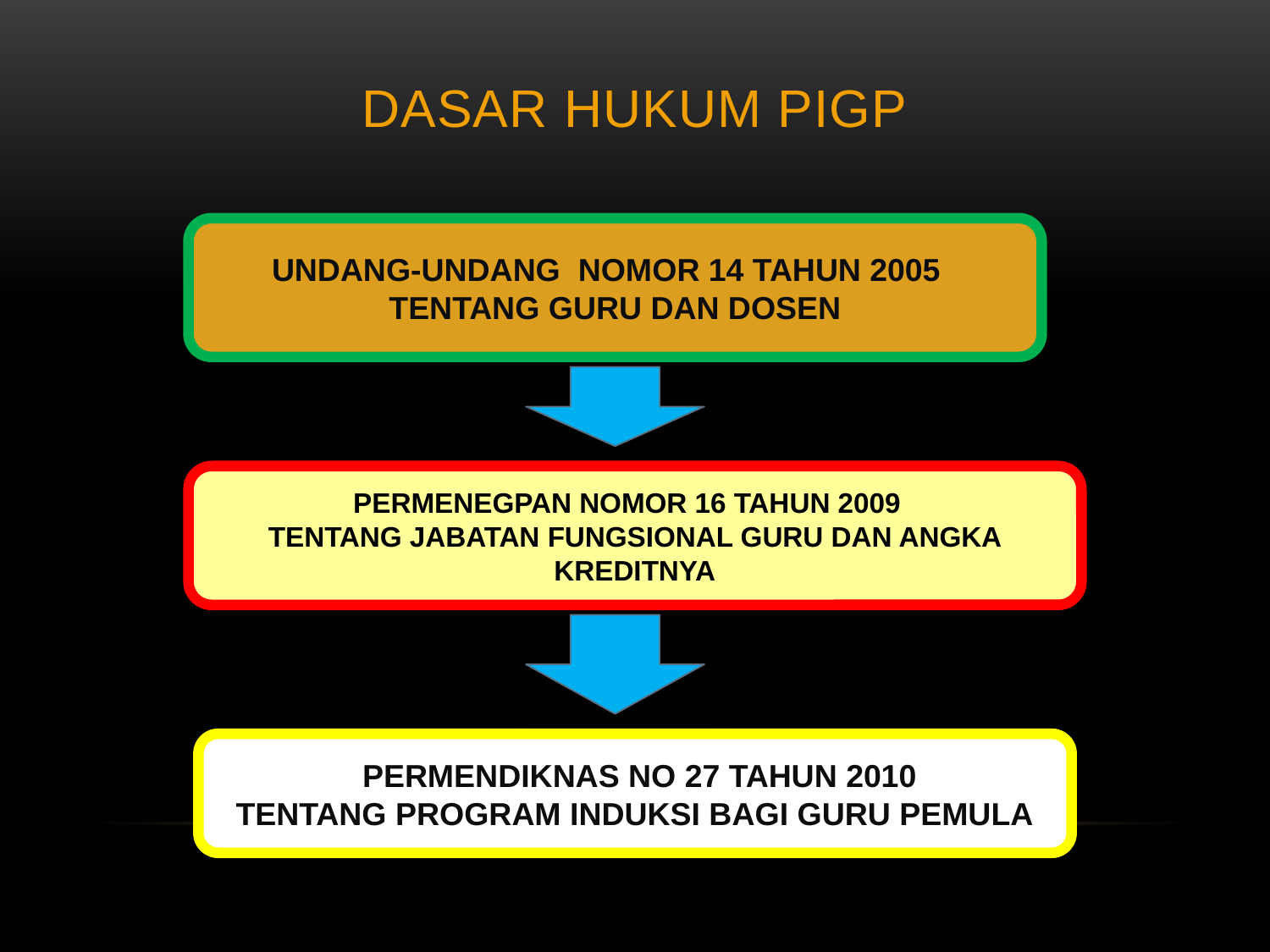

# DASAR HUKUM PIGP
UNDANG-UNDANG  NOMOR 14 TAHUN 2005
TENTANG GURU DAN DOSEN

PERMENEGPAN NOMOR 16 TAHUN 2009
TENTANG JABATAN FUNGSIONAL GURU DAN ANGKA KREDITNYA

 PERMENDIKNAS NO 27 TAHUN 2010
TENTANG PROGRAM INDUKSI BAGI GURU PEMULA